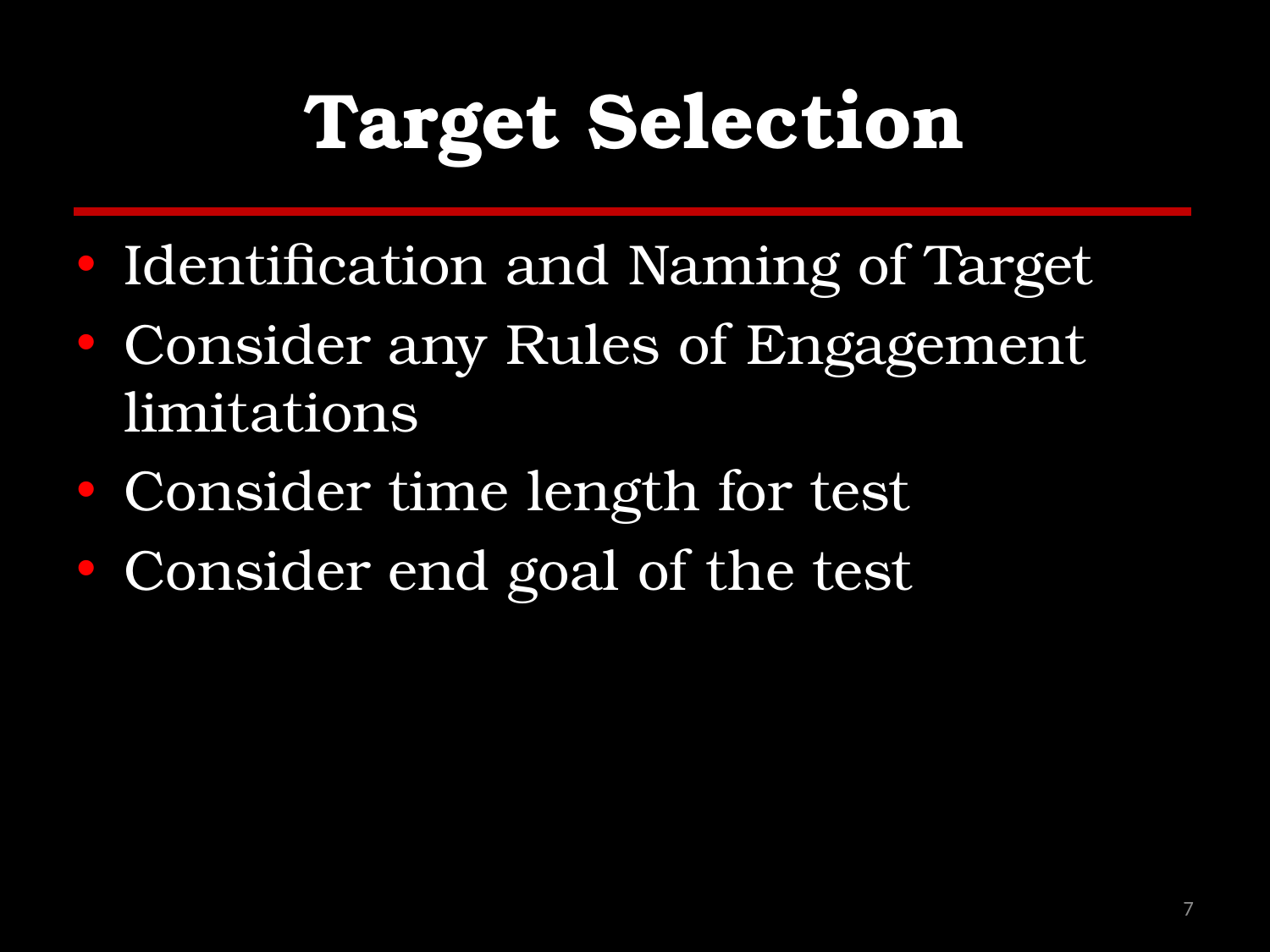

# Target Selection
Identification and Naming of Target
Consider any Rules of Engagement limitations
Consider time length for test
Consider end goal of the test
7